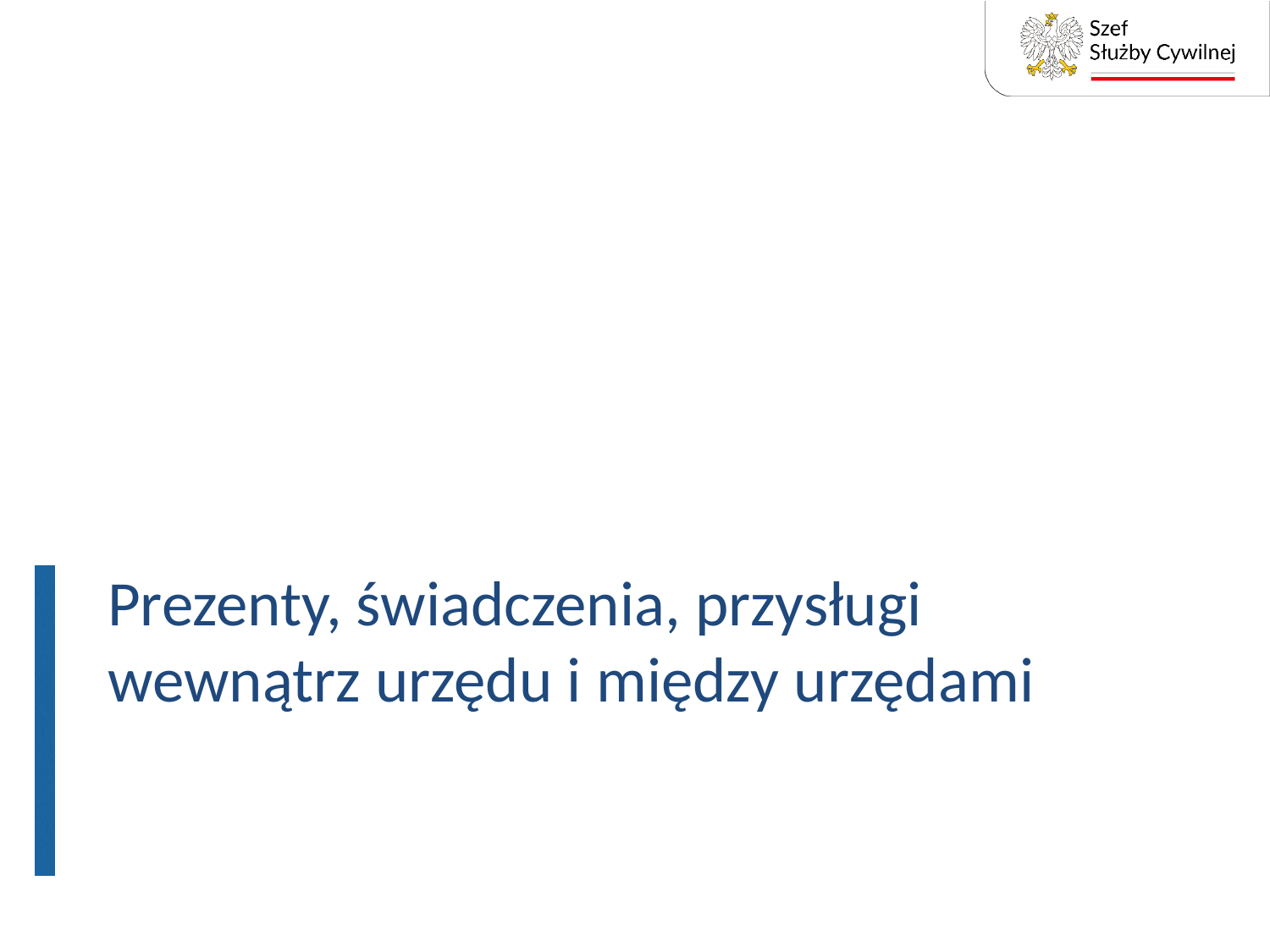

# Prezenty, świadczenia, przysługi wewnątrz urzędu i między urzędami